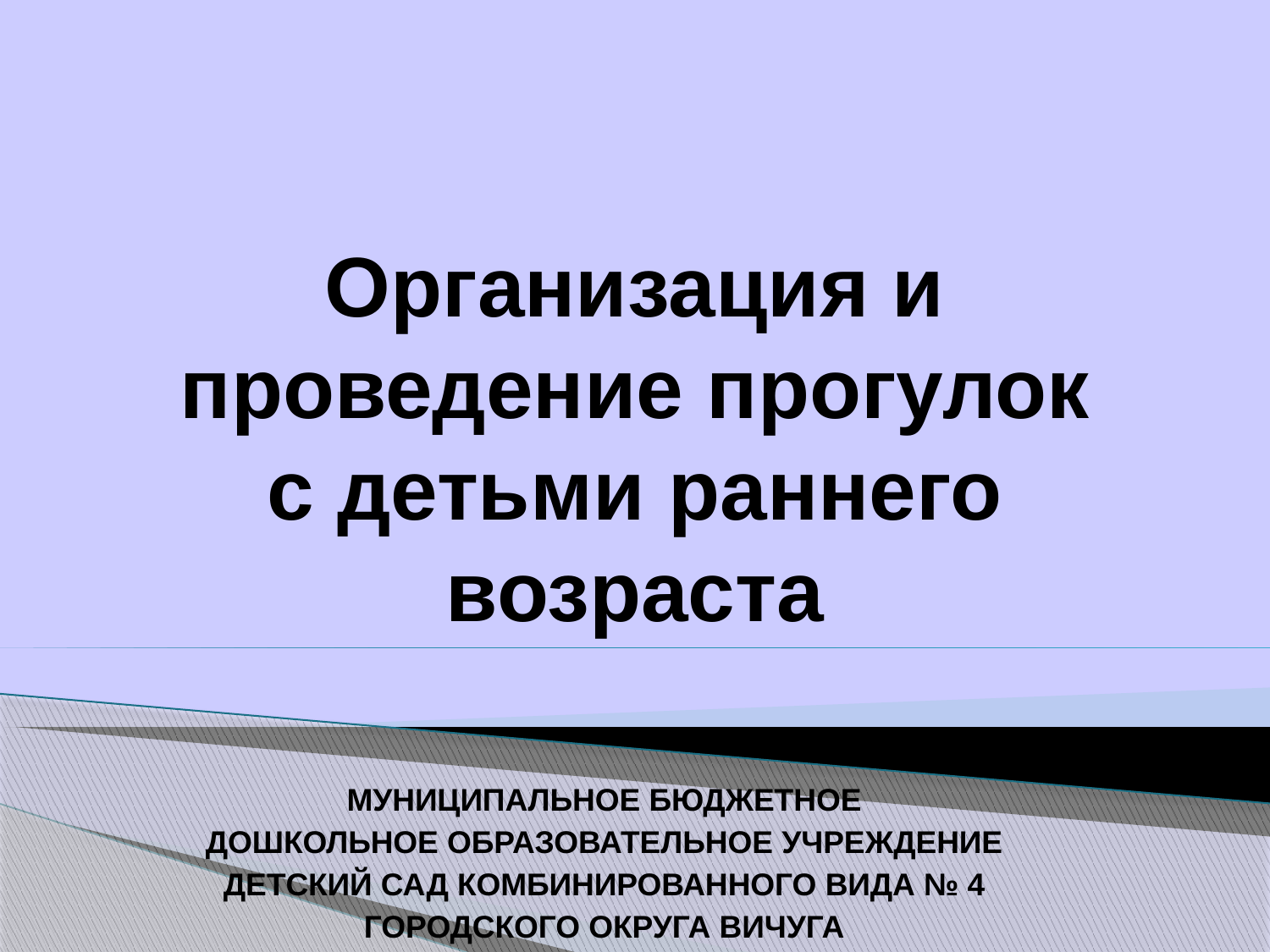

# Организация и проведение прогулок с детьми раннего возраста
МУНИЦИПАЛЬНОЕ БЮДЖЕТНОЕ
ДОШКОЛЬНОЕ ОБРАЗОВАТЕЛЬНОЕ УЧРЕЖДЕНИЕ
ДЕТСКИЙ САД КОМБИНИРОВАННОГО ВИДА № 4
ГОРОДСКОГО ОКРУГА ВИЧУГА